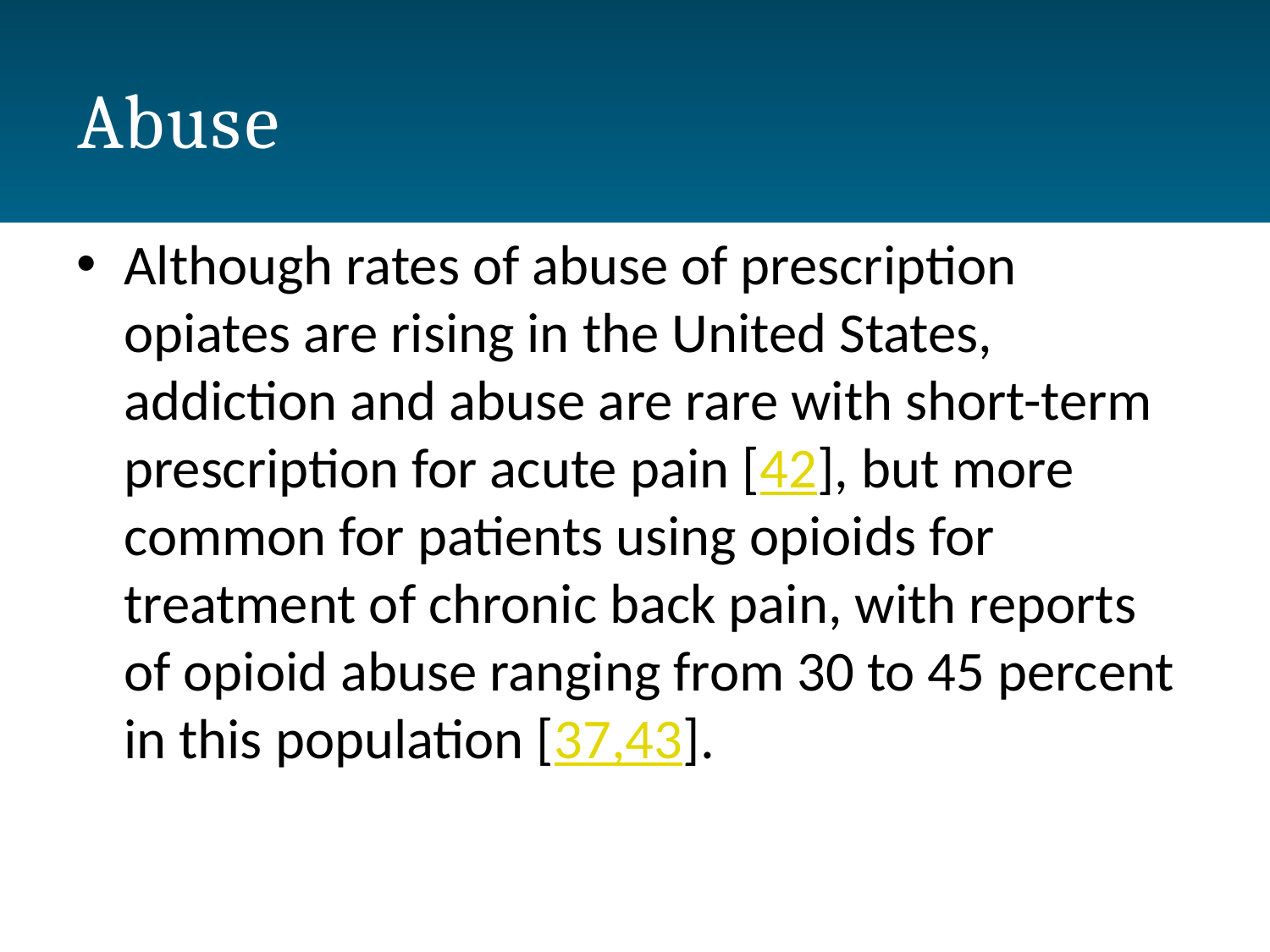

# Abuse
Although rates of abuse of prescription opiates are rising in the United States, addiction and abuse are rare with short-term prescription for acute pain [42], but more common for patients using opioids for treatment of chronic back pain, with reports of opioid abuse ranging from 30 to 45 percent in this population [37,43].